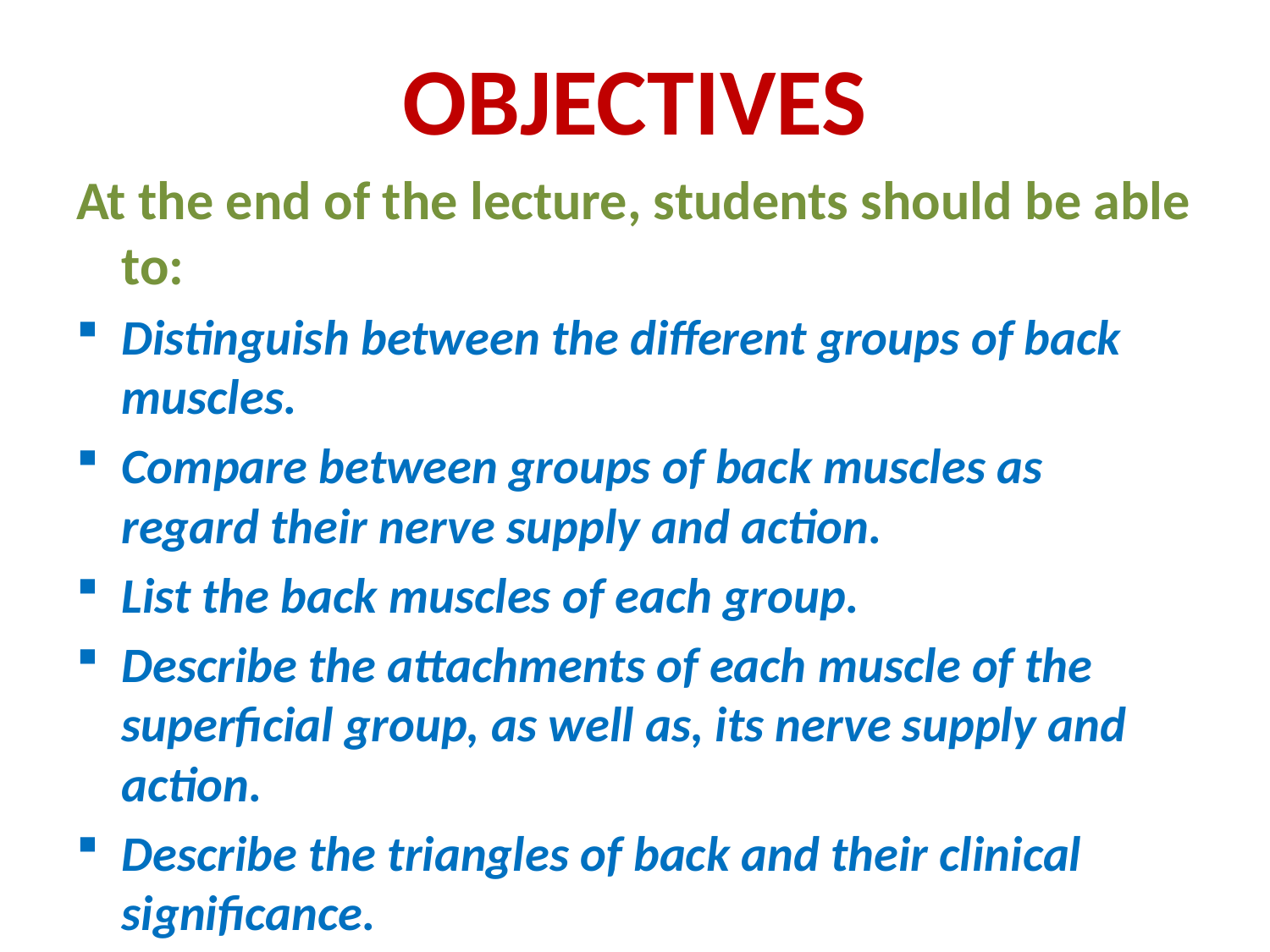

# OBJECTIVES
At the end of the lecture, students should be able to:
Distinguish between the different groups of back muscles.
Compare between groups of back muscles as regard their nerve supply and action.
List the back muscles of each group.
Describe the attachments of each muscle of the superficial group, as well as, its nerve supply and action.
Describe the triangles of back and their clinical significance.